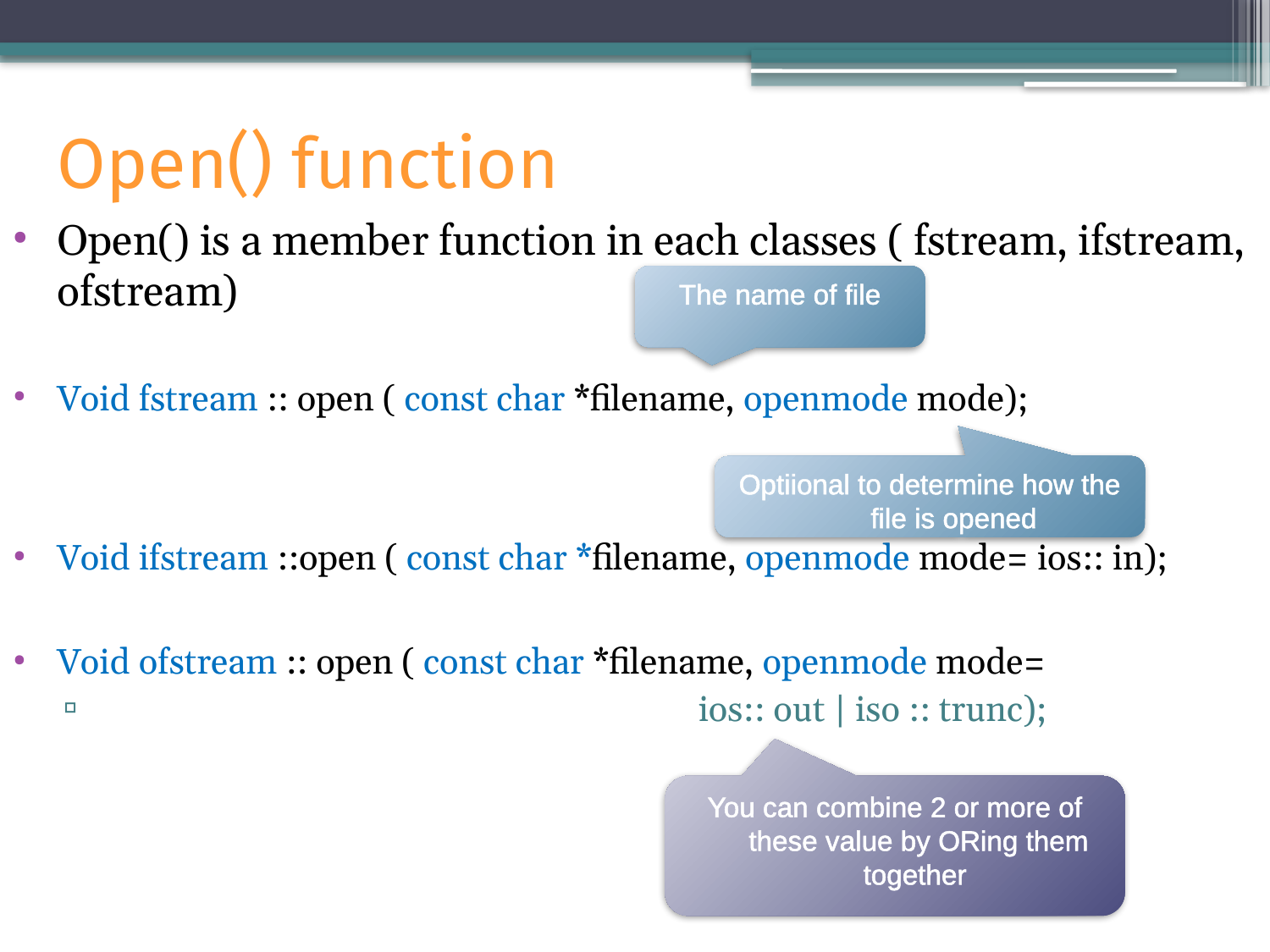

# Open() function
Open() is a member function in each classes ( fstream, ifstream, ofstream)

Void fstream :: open ( const char *filename, openmode mode);

Void ifstream ::open ( const char *filename, openmode mode= ios:: in);

Void ofstream :: open ( const char *filename, openmode mode=
					ios:: out | iso :: trunc);

The name of file
Optiional to determine how the file is opened
You can combine 2 or more of these value by ORing them together